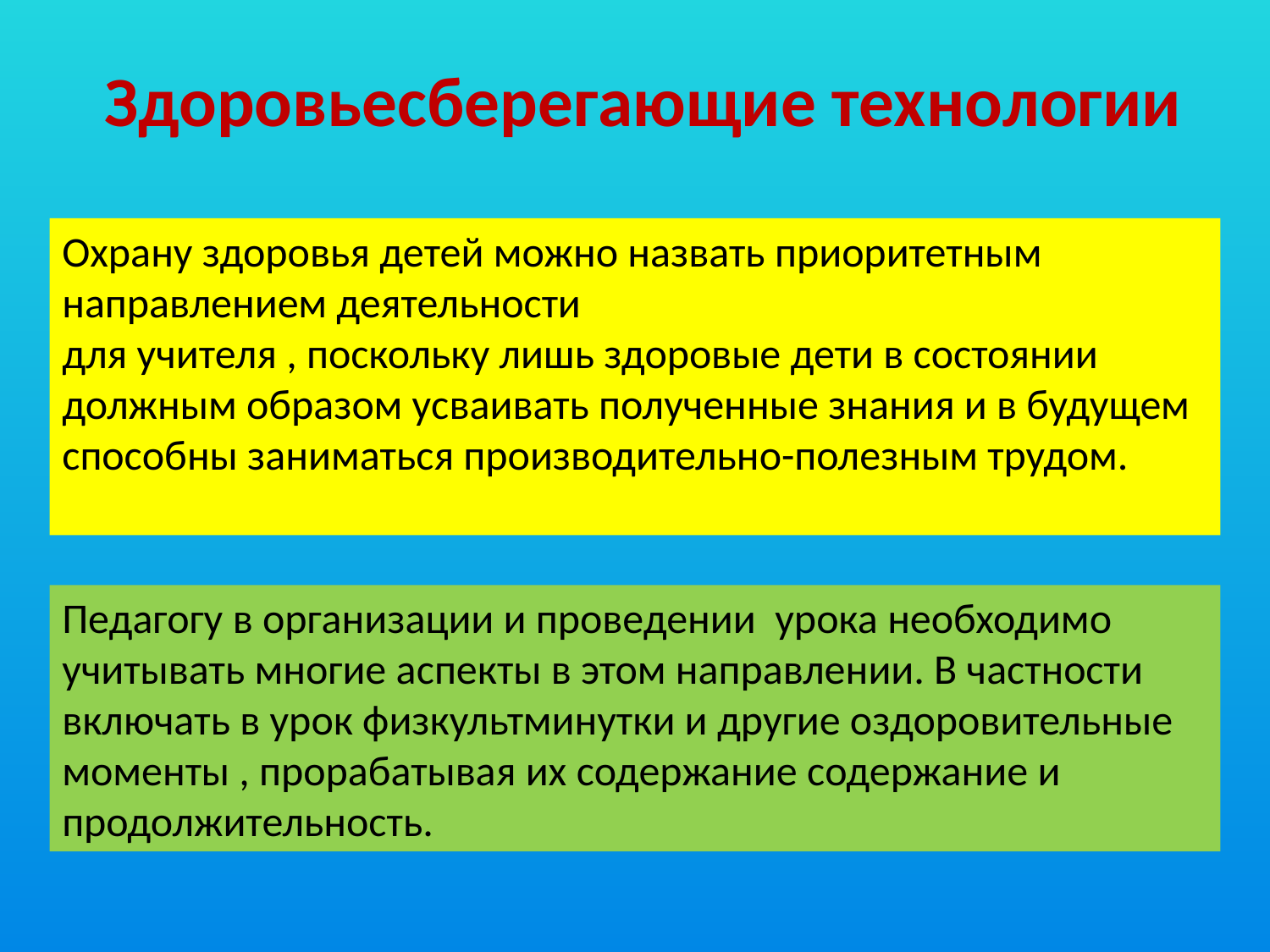

Здоровьесберегающие технологии
Охрану здоровья детей можно назвать приоритетным направлением деятельности
для учителя , поскольку лишь здоровые дети в состоянии должным образом усваивать полученные знания и в будущем способны заниматься производительно-полезным трудом.

Педагогу в организации и проведении  урока необходимо учитывать многие аспекты в этом направлении. В частности включать в урок физкультминутки и другие оздоровительные моменты , прорабатывая их содержание содержание и продолжительность.